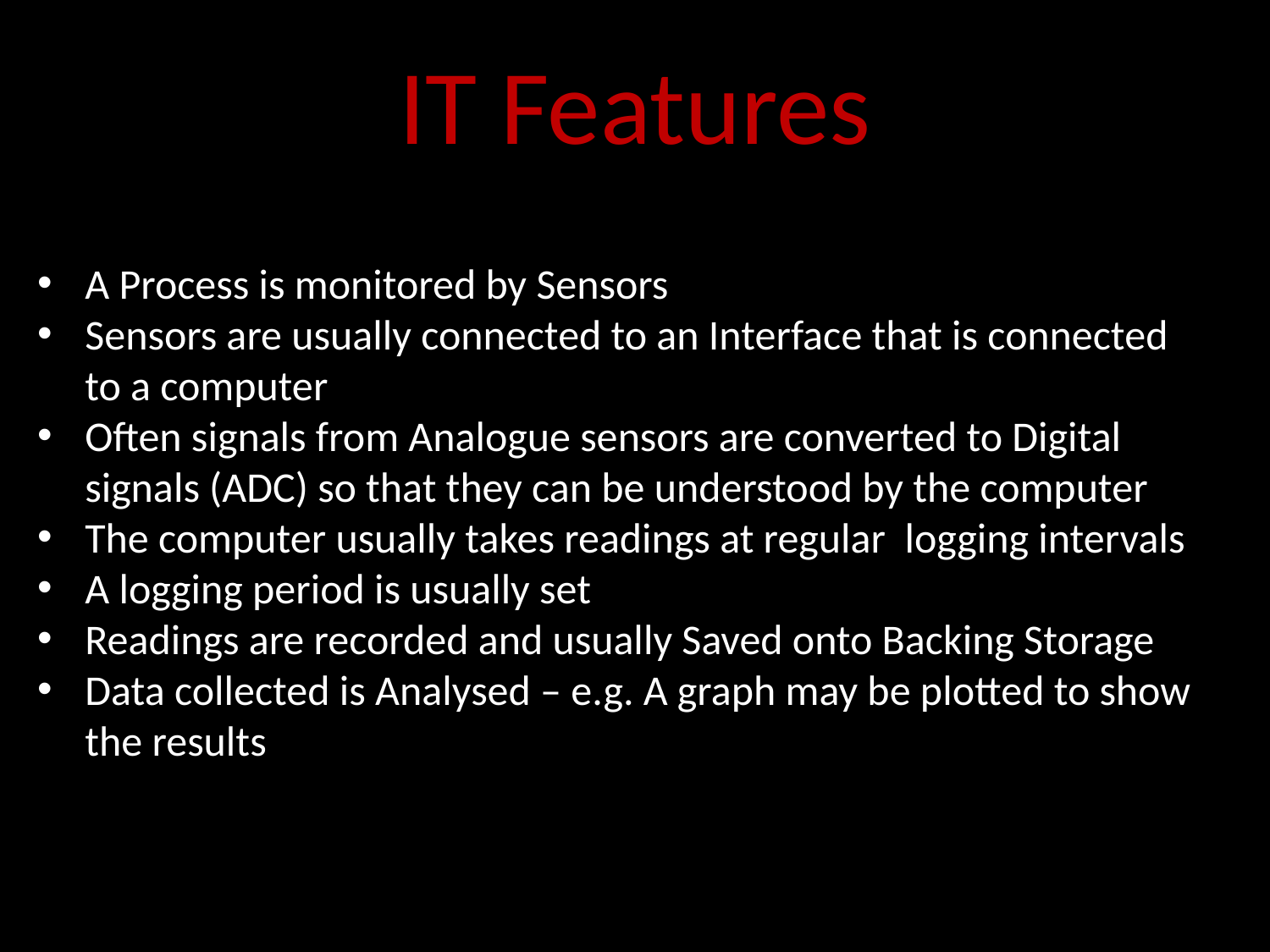

# IT Features
A Process is monitored by Sensors
Sensors are usually connected to an Interface that is connected to a computer
Often signals from Analogue sensors are converted to Digital signals (ADC) so that they can be understood by the computer
The computer usually takes readings at regular  logging intervals
A logging period is usually set
Readings are recorded and usually Saved onto Backing Storage
Data collected is Analysed – e.g. A graph may be plotted to show the results